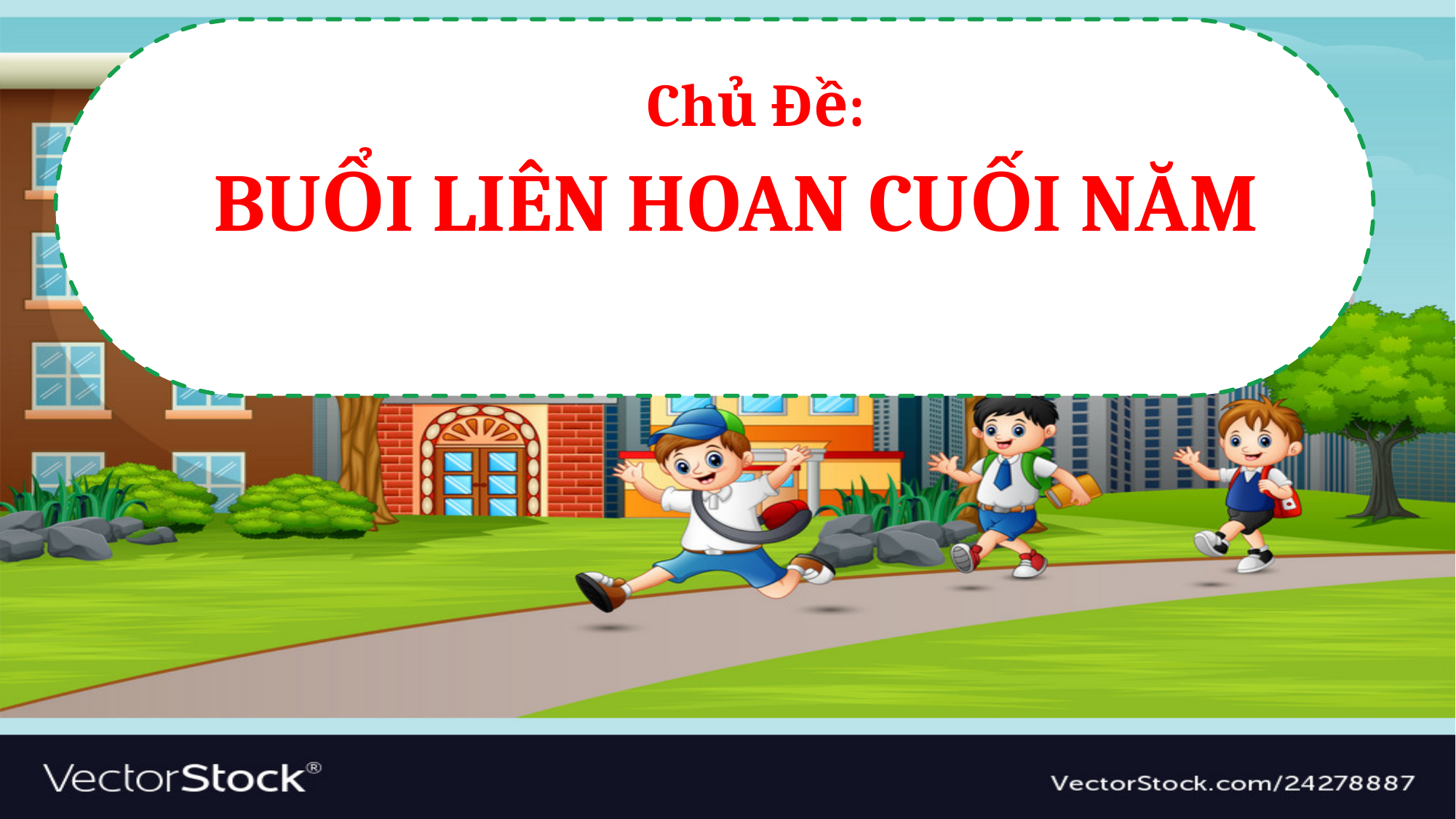

Chủ Đề:
BUỔI LIÊN HOAN CUỐI NĂM